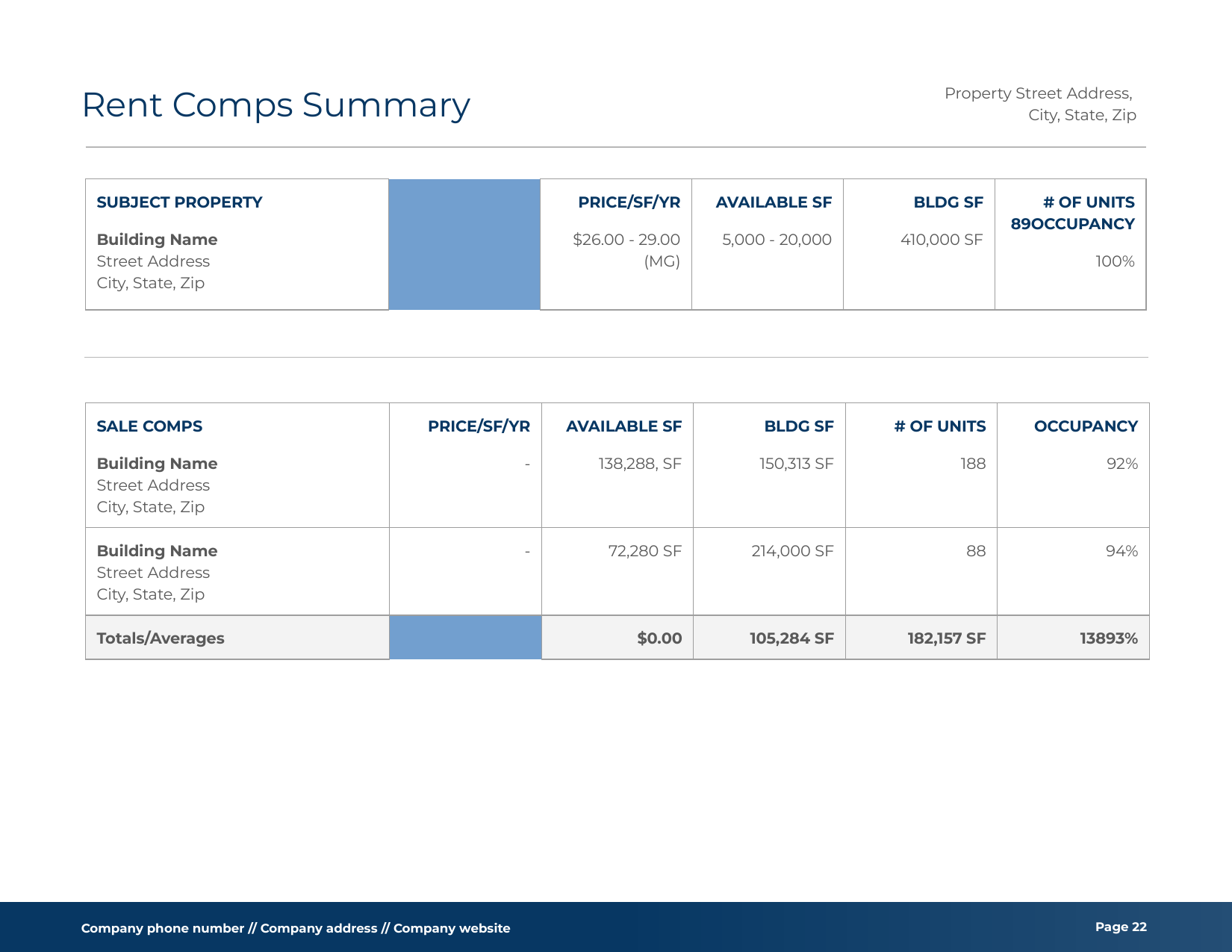

Rent Comps Summary
| SUBJECT PROPERTY Building Name Street Address City, State, Zip |  | PRICE/SF/YR $26.00 - 29.00 (MG) | AVAILABLE SF 5,000 - 20,000 | BLDG SF 410,000 SF | # OF UNITS 89 | OCCUPANCY 100% |
| --- | --- | --- | --- | --- | --- | --- |
| SALE COMPS Building Name Street Address City, State, Zip |  | PRICE/SF/YR - | AVAILABLE SF 138,288, SF | BLDG SF 150,313 SF | # OF UNITS 188 | OCCUPANCY 92% |
| --- | --- | --- | --- | --- | --- | --- |
| Building Name Street Address City, State, Zip |  | - | 72,280 SF | 214,000 SF | 88 | 94% |
| Totals/Averages |  | $0.00 | 105,284 SF | 182,157 SF | 138 | 93% |
Page 22